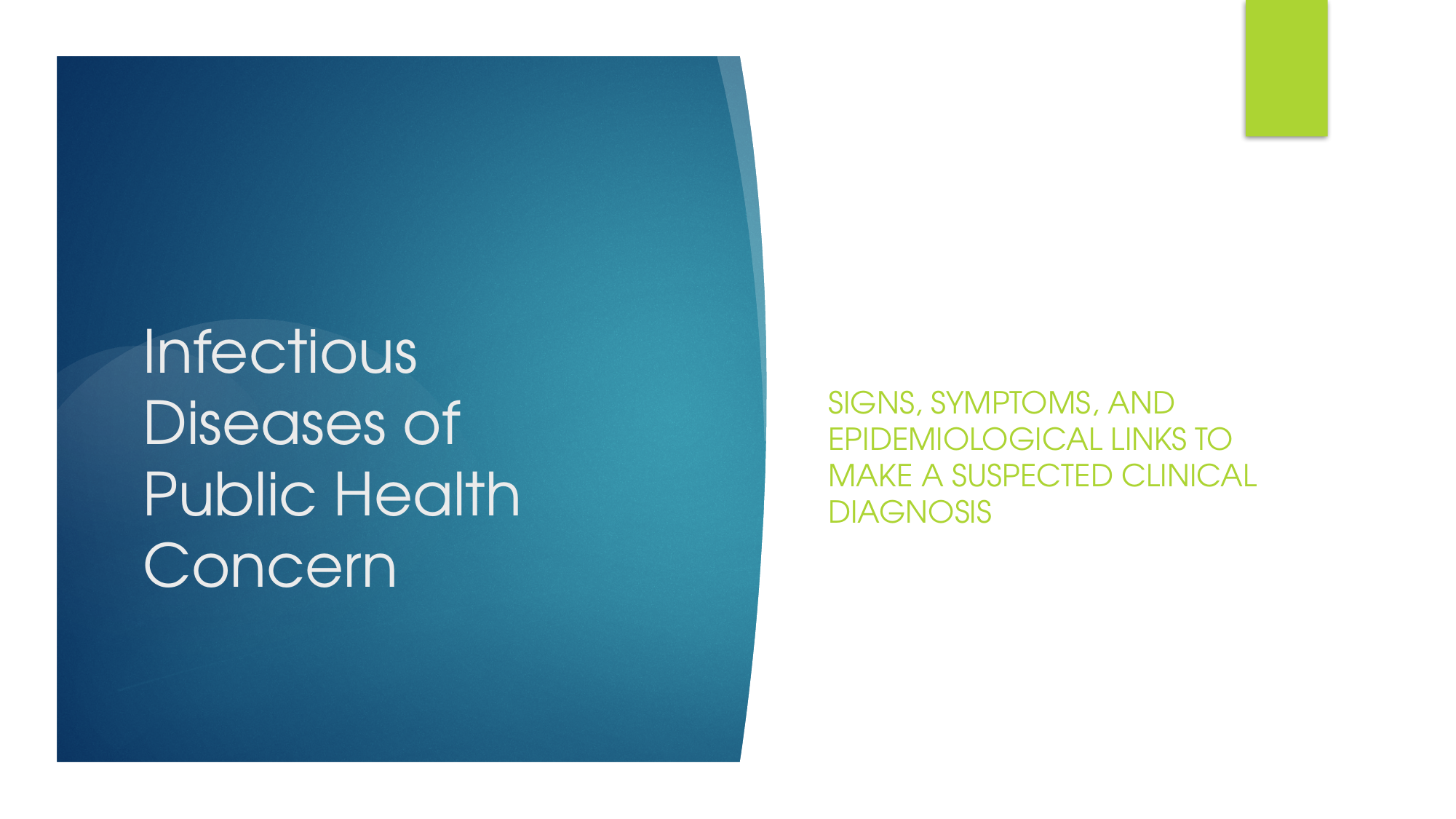

4
Signs, symptoms, and epidemiological links to make a suspected clinical diagnosis
# Infectious Diseases of Public Health Concern